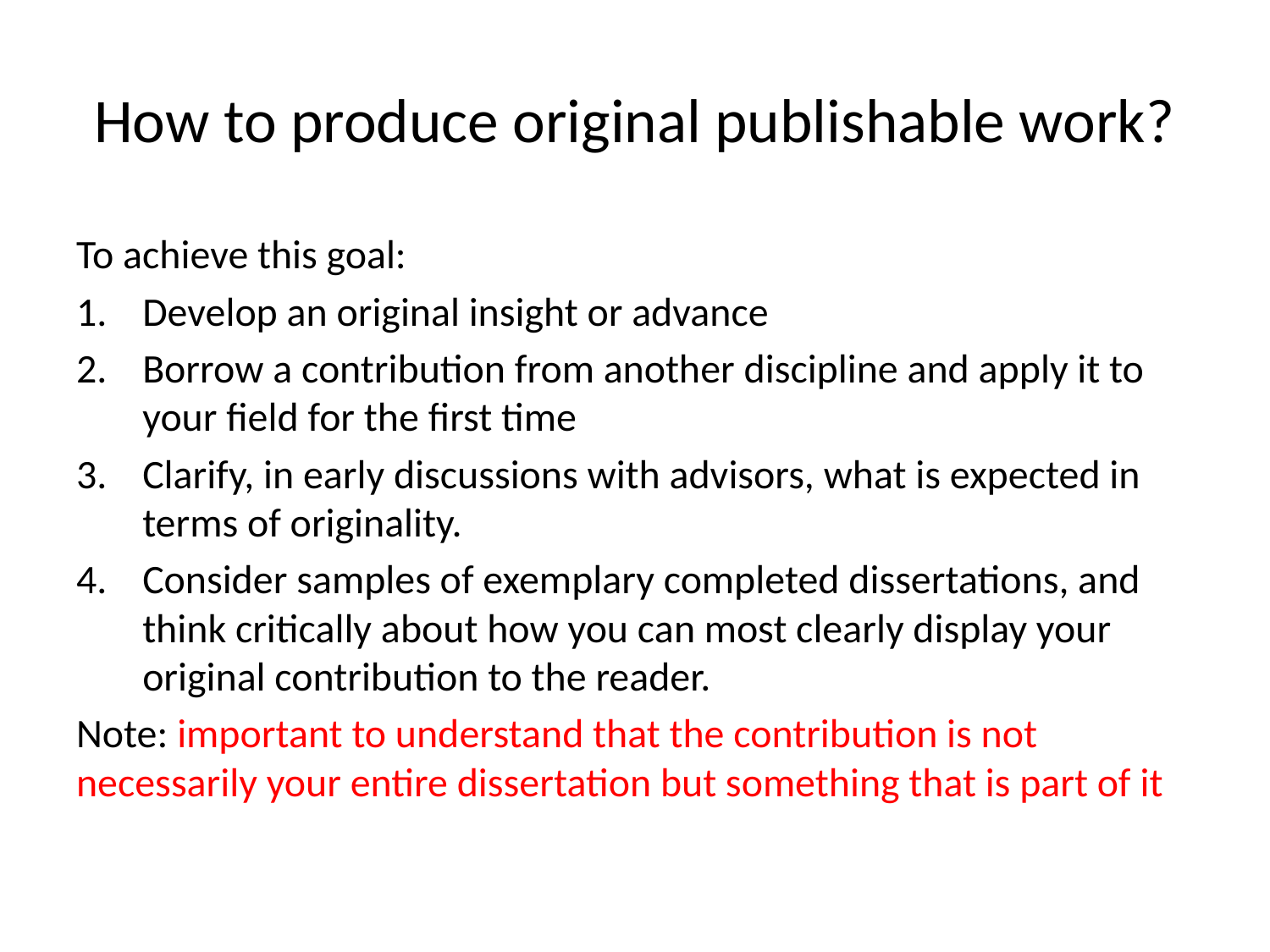

# How to produce original publishable work?
To achieve this goal:
Develop an original insight or advance
Borrow a contribution from another discipline and apply it to your field for the first time
Clarify, in early discussions with advisors, what is expected in terms of originality.
Consider samples of exemplary completed dissertations, and think critically about how you can most clearly display your original contribution to the reader.
Note: important to understand that the contribution is not necessarily your entire dissertation but something that is part of it